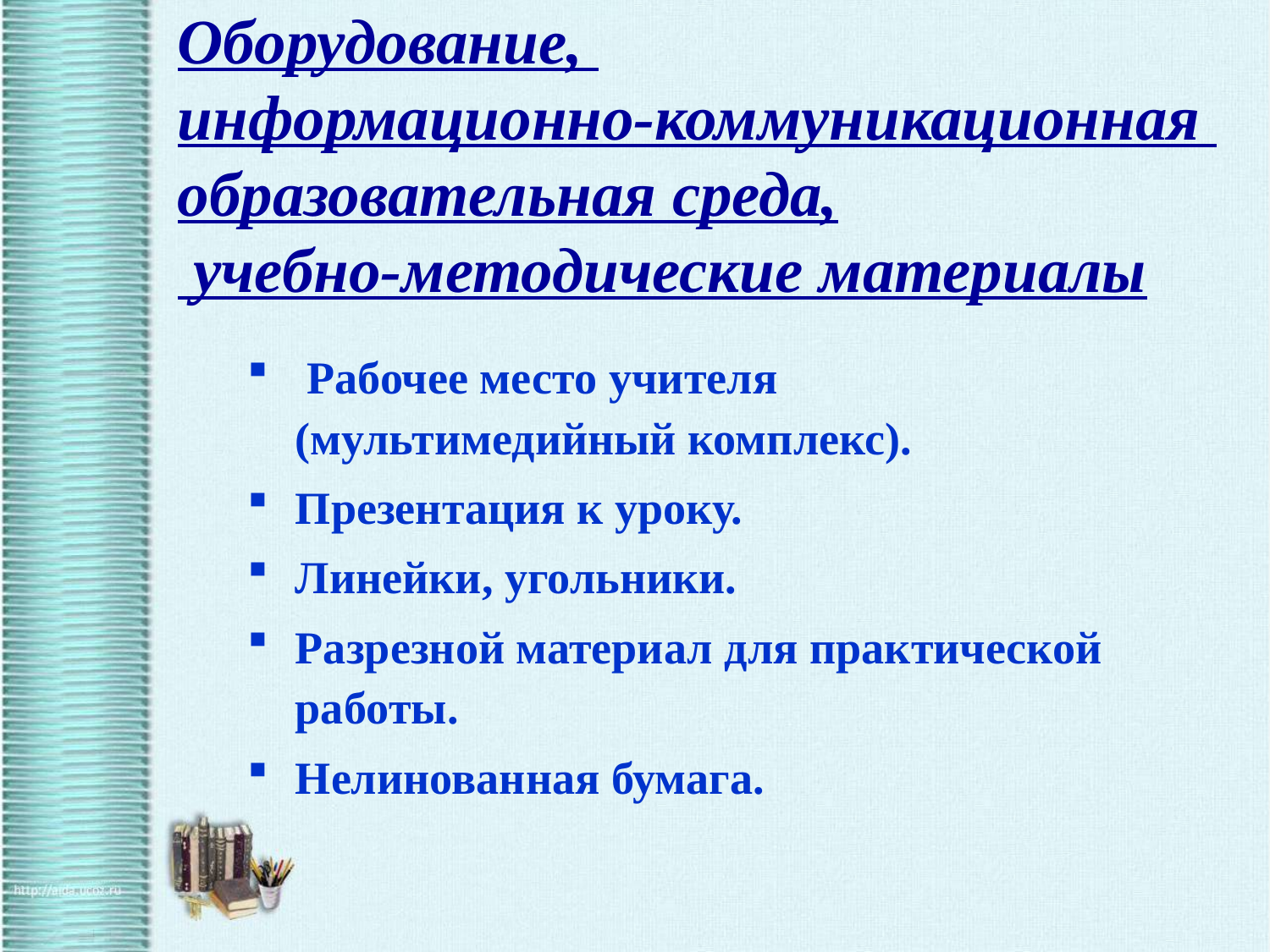

# Оборудование, информационно-коммуникационная образовательная среда, учебно-методические материалы
 Рабочее место учителя   (мультимедийный комплекс).
Презентация к уроку.
Линейки, угольники.
Разрезной материал для практической работы.
Нелинованная бумага.